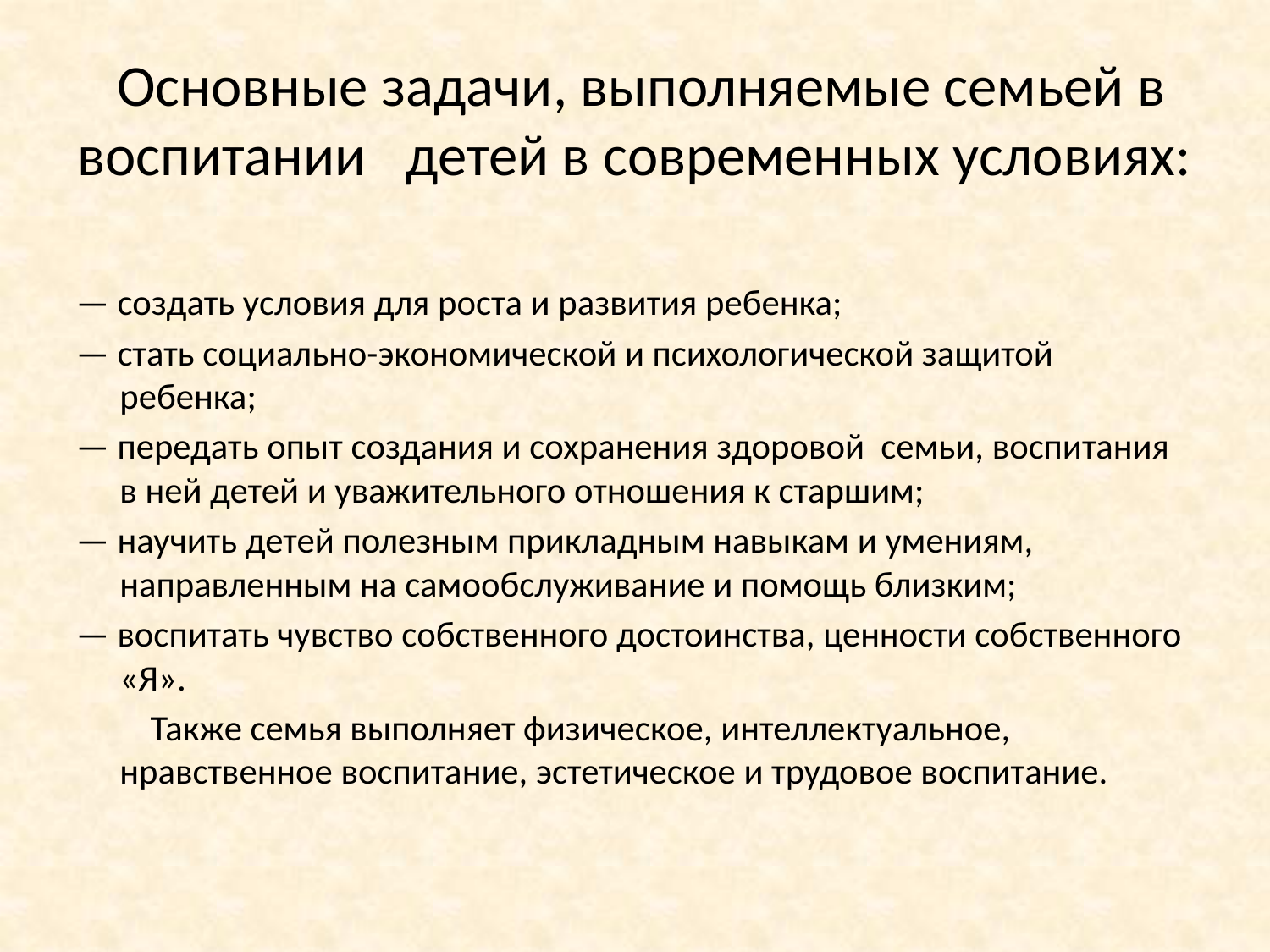

# Основные задачи, выполняемые семьей в воспитании   детей в современных условиях:

— создать условия для роста и развития ребенка;
— стать социально-экономической и психологической защитой ребенка;
— передать опыт создания и сохранения здоровой  семьи, воспитания в ней детей и уважительного отношения к старшим;
— научить детей полезным прикладным навыкам и умениям, направленным на самообслуживание и помощь близким;
— воспитать чувство собственного достоинства, ценности собственного «Я».
         Также семья выполняет физическое, интеллектуальное, нравственное воспитание, эстетическое и трудовое воспитание.